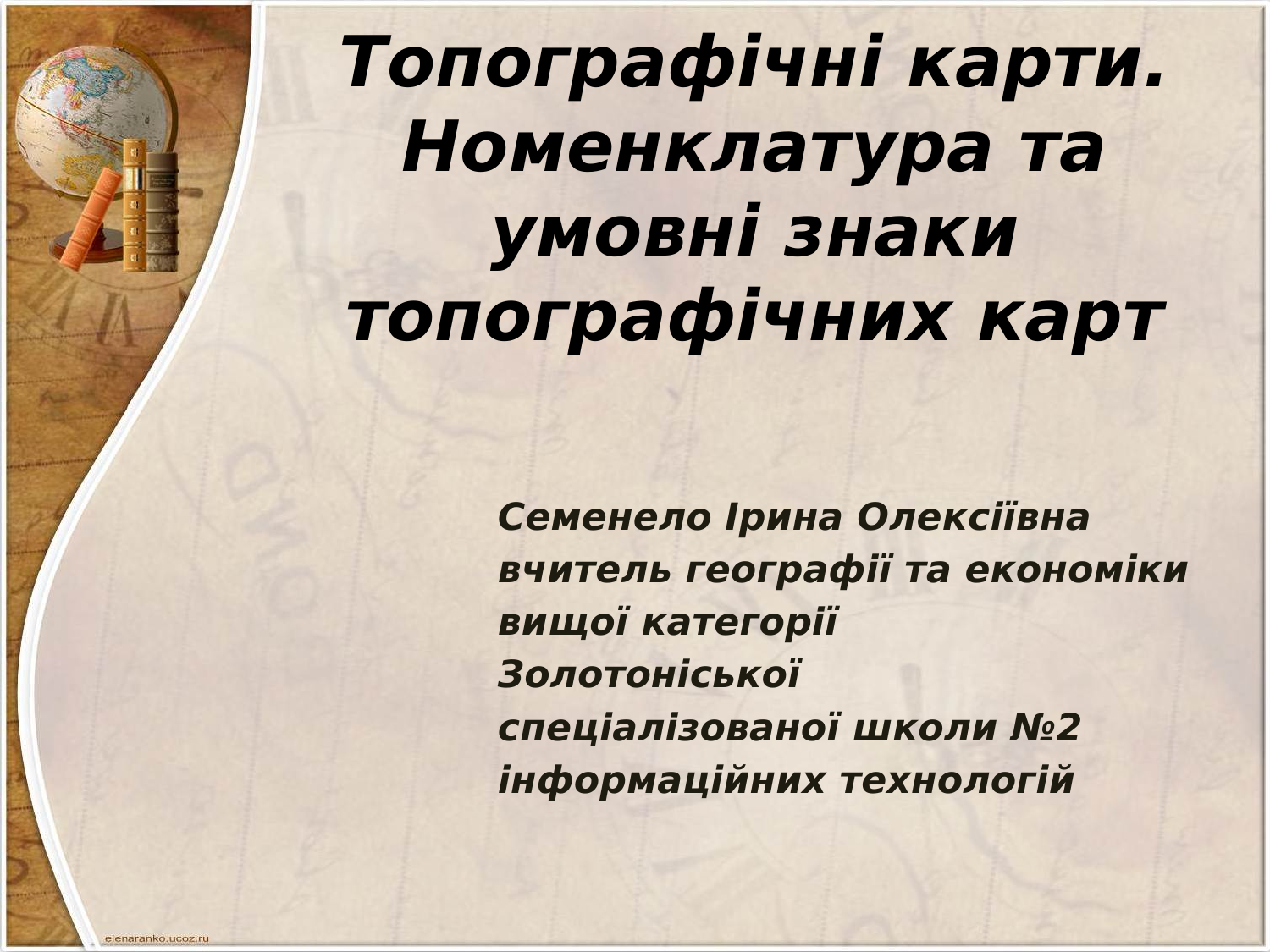

# Топографічні карти. Номенклатура та умовні знаки топографічних карт
Семенело Ірина Олексіївна
вчитель географії та економіки
вищої категорії
Золотоніської
спеціалізованої школи №2
інформаційних технологій